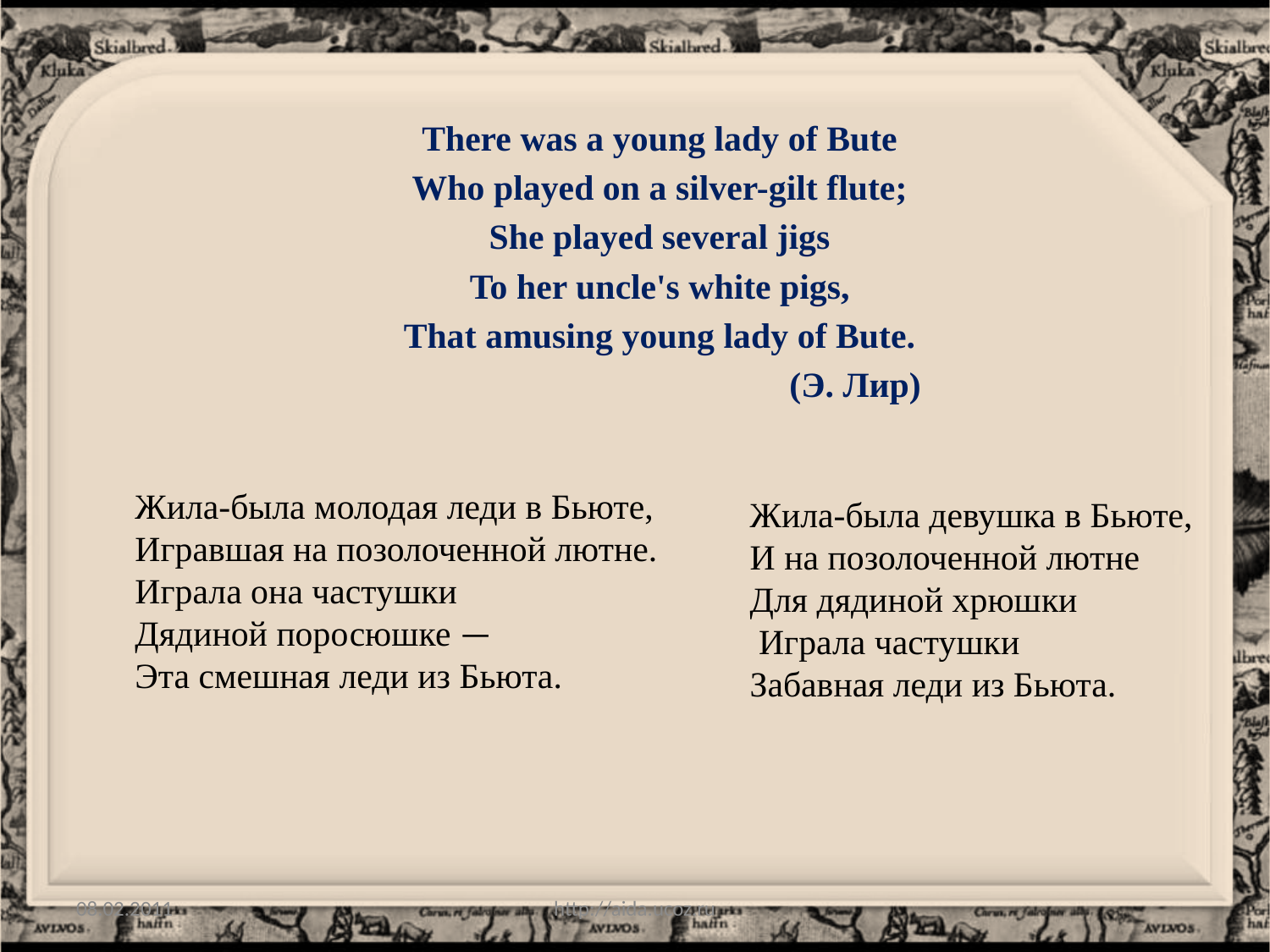

There was a young lady of Bute
Who played on a silver-gilt flute;
She played several jigs
To her uncle's white pigs,
That amusing young lady of Bute.
                                            (Э. Лир)

Жила-была молодая леди в Бьюте,
Игравшая на позолоченной лютне.
Играла она частушки
Дядиной поросюшке —
Эта смешная леди из Бьюта.

Жила-была девушка в Бьюте,
И на позолоченной лютне
Для дядиной хрюшки
 Играла частушки
Забавная леди из Бьюта.
08.02.2011
http://aida.ucoz.ru